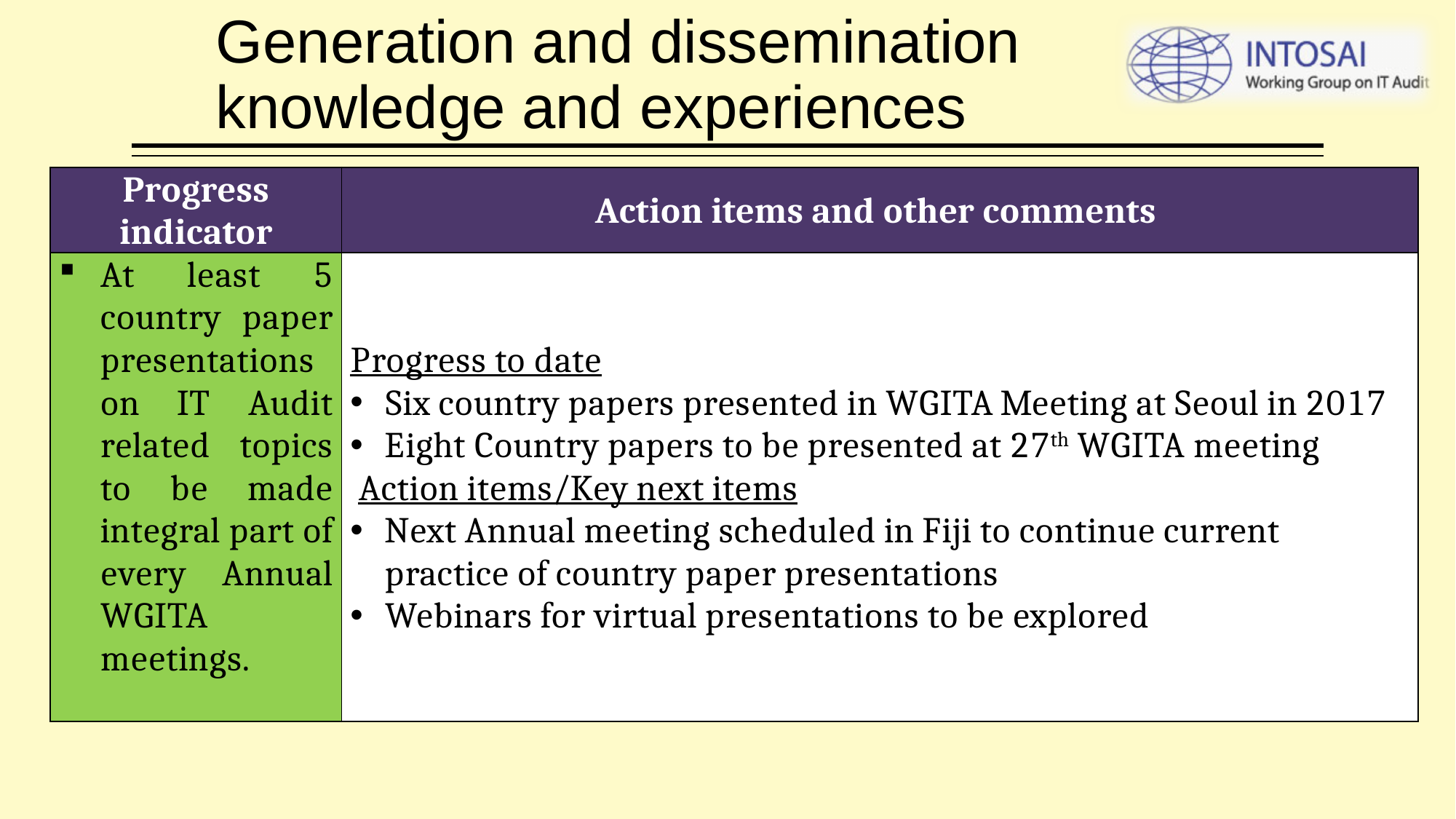

# Generation and dissemination knowledge and experiences
| Progress indicator | Action items and other comments |
| --- | --- |
| At least 5 country paper presentations on IT Audit related topics to be made integral part of every Annual WGITA meetings. | Progress to date Six country papers presented in WGITA Meeting at Seoul in 2017 Eight Country papers to be presented at 27th WGITA meeting  Action items/Key next items Next Annual meeting scheduled in Fiji to continue current practice of country paper presentations Webinars for virtual presentations to be explored |